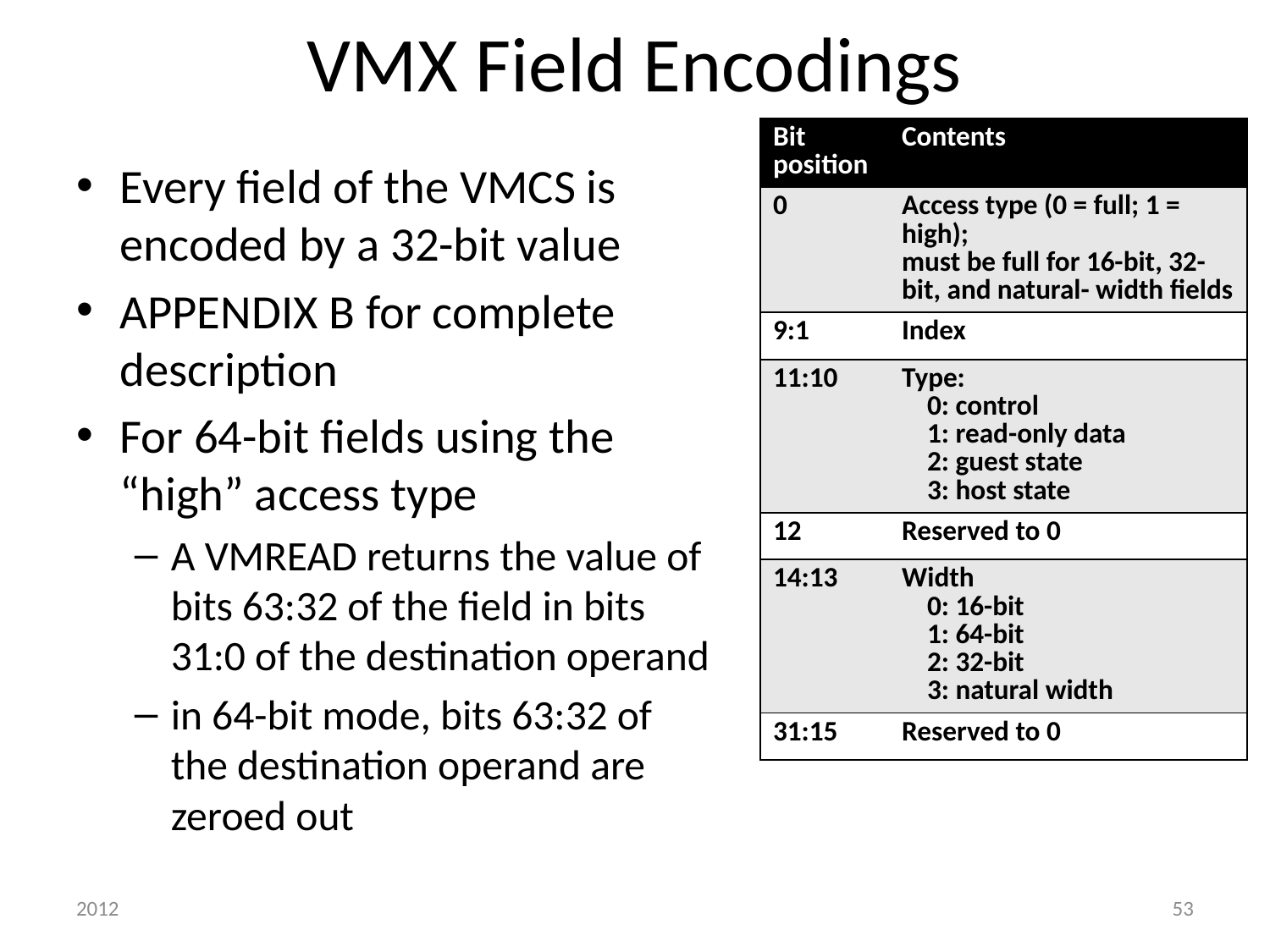

# VMX Field Encodings
| Bit position | Contents |
| --- | --- |
| 0 | Access type (0 = full; 1 = high); must be full for 16-bit, 32-bit, and natural- width fields |
| 9:1 | Index |
| 11:10 | Type: 0: control 1: read-only data 2: guest state 3: host state |
| 12 | Reserved to 0 |
| 14:13 | Width 0: 16-bit 1: 64-bit 2: 32-bit 3: natural width |
| 31:15 | Reserved to 0 |
Every field of the VMCS is encoded by a 32-bit value
APPENDIX B for complete description
For 64-bit fields using the “high” access type
A VMREAD returns the value of bits 63:32 of the field in bits 31:0 of the destination operand
in 64-bit mode, bits 63:32 of the destination operand are zeroed out

2012

53